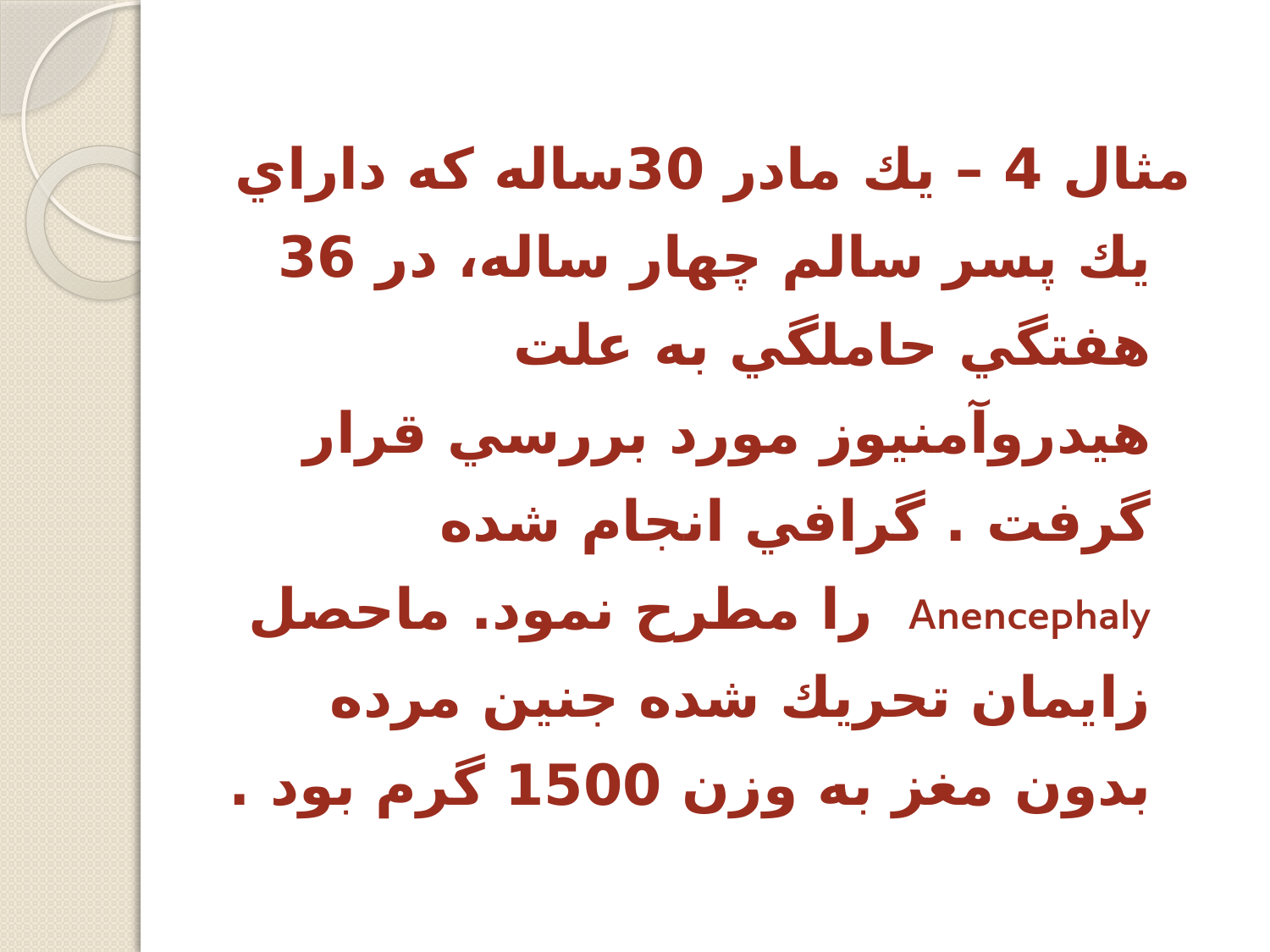

مثال 4 – يك مادر 30ساله كه داراي يك پسر سالم چهار ساله، در 36 هفتگي حاملگي به علت هيدروآمنيوز مورد بررسي قرار گرفت . گرافي انجام شده Anencephaly  را مطرح نمود. ماحصل زايمان تحريك شده جنين مرده بدون مغز به وزن 1500 گرم بود .